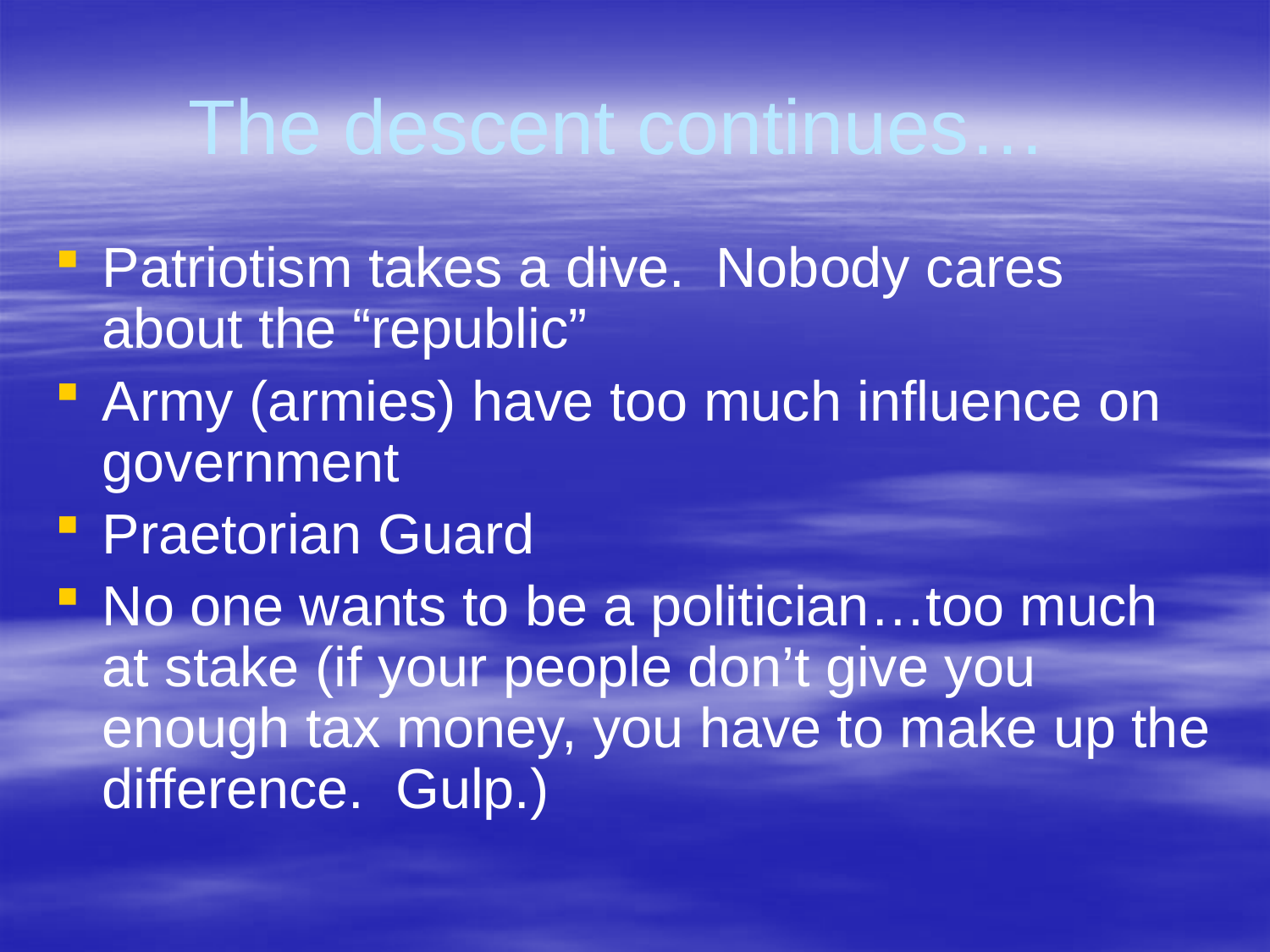

# The descent continues…
Patriotism takes a dive.  Nobody cares about the “republic”
Army (armies) have too much influence on government
Praetorian Guard
No one wants to be a politician…too much at stake (if your people don’t give you enough tax money, you have to make up the difference.  Gulp.)